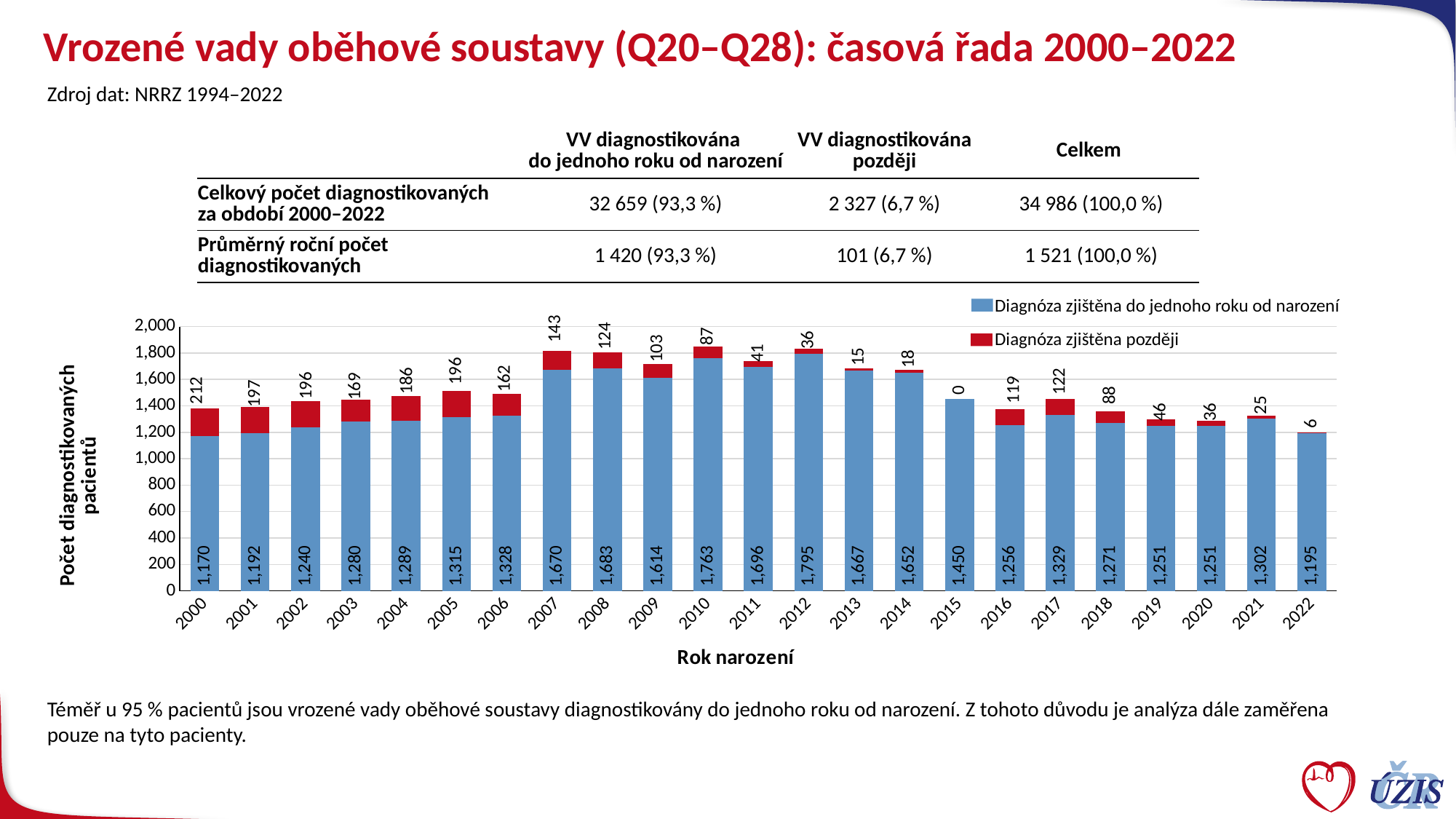

# Vrozené vady oběhové soustavy (Q20–Q28): časová řada 2000–2022
Zdroj dat: NRRZ 1994–2022
|  | VV diagnostikována do jednoho roku od narození | VV diagnostikována později | Celkem |
| --- | --- | --- | --- |
| Celkový počet diagnostikovaných za období 2000–2022 | 32 659 (93,3 %) | 2 327 (6,7 %) | 34 986 (100,0 %) |
| Průměrný roční počet diagnostikovaných | 1 420 (93,3 %) | 101 (6,7 %) | 1 521 (100,0 %) |
Diagnóza zjištěna do jednoho roku od narození

Diagnóza zjištěna později

### Chart

| Category | DG do 1 roku včetně | Dg později  |
|---|---|---|
| 2000 | 1170.0 | 212.0 |
| 2001 | 1192.0 | 197.0 |
| 2002 | 1240.0 | 196.0 |
| 2003 | 1280.0 | 169.0 |
| 2004 | 1289.0 | 186.0 |
| 2005 | 1315.0 | 196.0 |
| 2006 | 1328.0 | 162.0 |
| 2007 | 1670.0 | 143.0 |
| 2008 | 1683.0 | 124.0 |
| 2009 | 1614.0 | 103.0 |
| 2010 | 1763.0 | 87.0 |
| 2011 | 1696.0 | 41.0 |
| 2012 | 1795.0 | 36.0 |
| 2013 | 1667.0 | 15.0 |
| 2014 | 1652.0 | 18.0 |
| 2015 | 1450.0 | 0.0 |
| 2016 | 1256.0 | 119.0 |
| 2017 | 1329.0 | 122.0 |
| 2018 | 1271.0 | 88.0 |
| 2019 | 1251.0 | 46.0 |
| 2020 | 1251.0 | 36.0 |
| 2021 | 1302.0 | 25.0 |
| 2022 | 1195.0 | 6.0 |
Téměř u 95 % pacientů jsou vrozené vady oběhové soustavy diagnostikovány do jednoho roku od narození. Z tohoto důvodu je analýza dále zaměřena pouze na tyto pacienty.